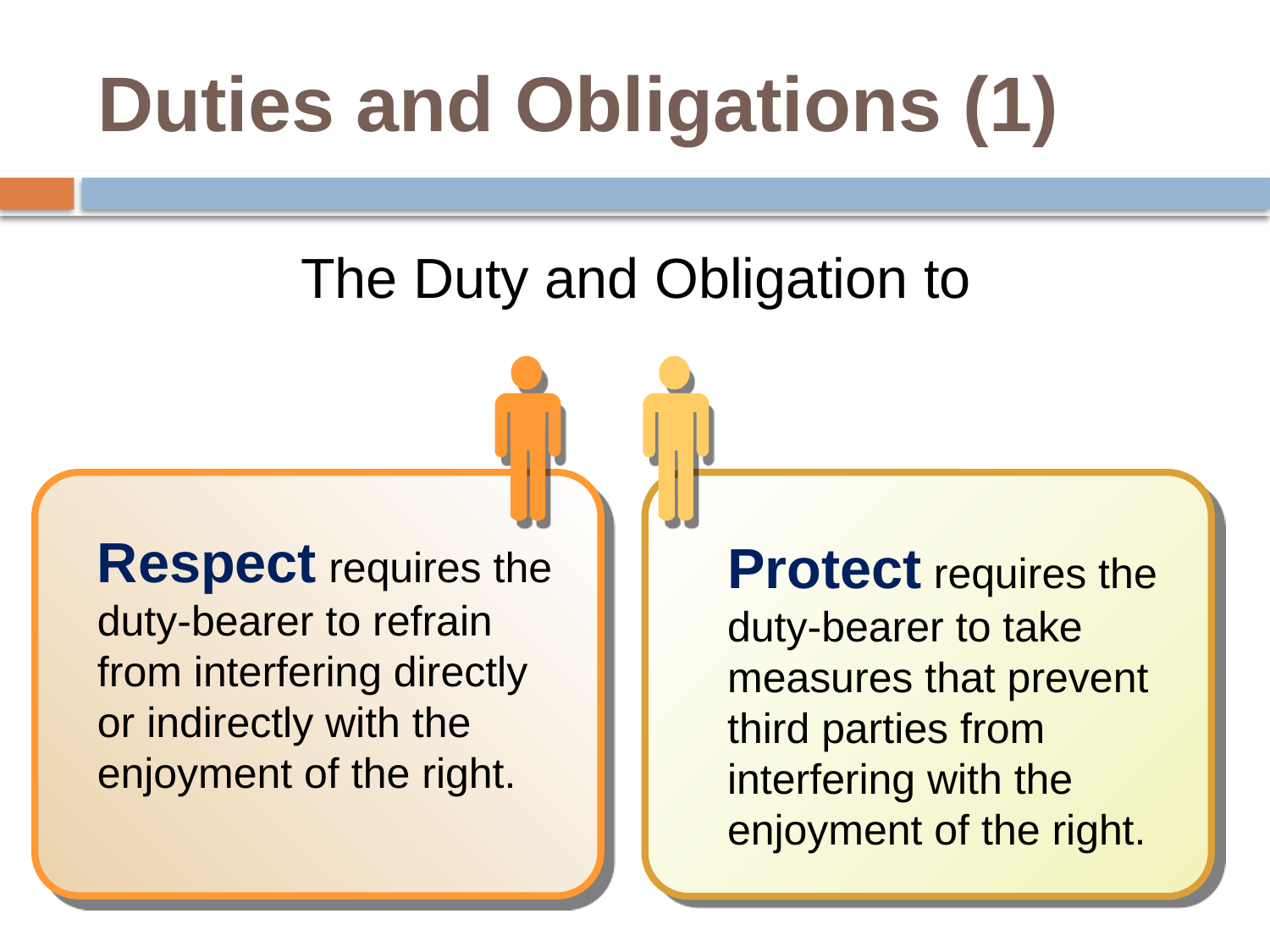

# Duties and Obligations (1)
The Duty and Obligation to

Respect requires the duty-bearer to refrain from interfering directly or indirectly with the enjoyment of the right.
Protect requires the duty-bearer to take measures that prevent third parties from interfering with the enjoyment of the right.